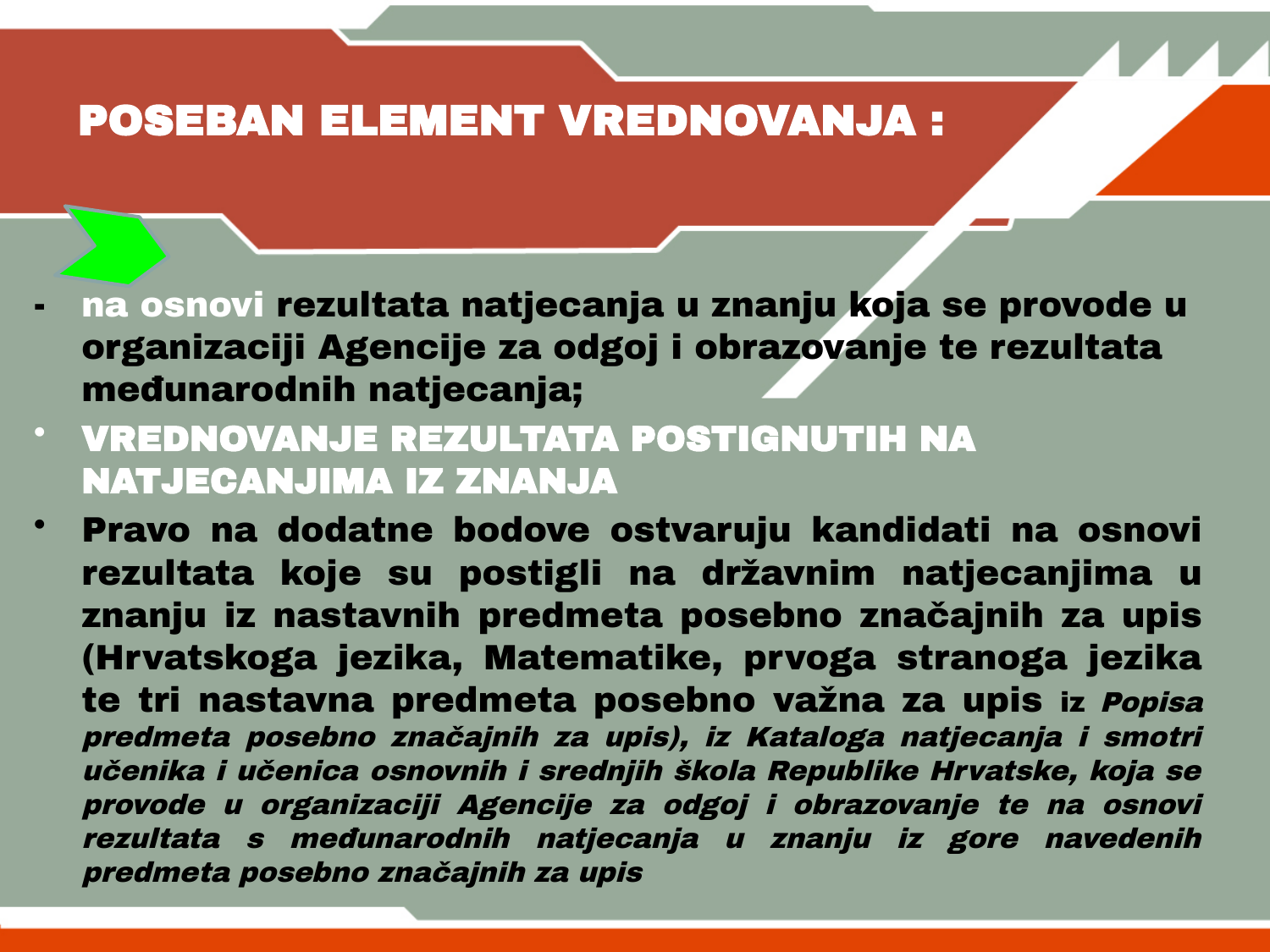

# POSEBAN ELEMENT VREDNOVANJA :

-   na osnovi rezultata natjecanja u znanju koja se provode u organizaciji Agencije za odgoj i obrazovanje te rezultata međunarodnih natjecanja;
VREDNOVANJE REZULTATA POSTIGNUTIH NA NATJECANJIMA IZ ZNANJA
Pravo na dodatne bodove ostvaruju kandidati na osnovi rezultata koje su postigli na državnim natjecanjima u znanju iz nastavnih predmeta posebno značajnih za upis (Hrvatskoga jezika, Matematike, prvoga stranoga jezika te tri nastavna predmeta posebno važna za upis iz Popisa predmeta posebno značajnih za upis), iz Kataloga natjecanja i smotri učenika i učenica osnovnih i srednjih škola Republike Hrvatske, koja se provode u organizaciji Agencije za odgoj i obrazovanje te na osnovi rezultata s međunarodnih natjecanja u znanju iz gore navedenih predmeta posebno značajnih za upis